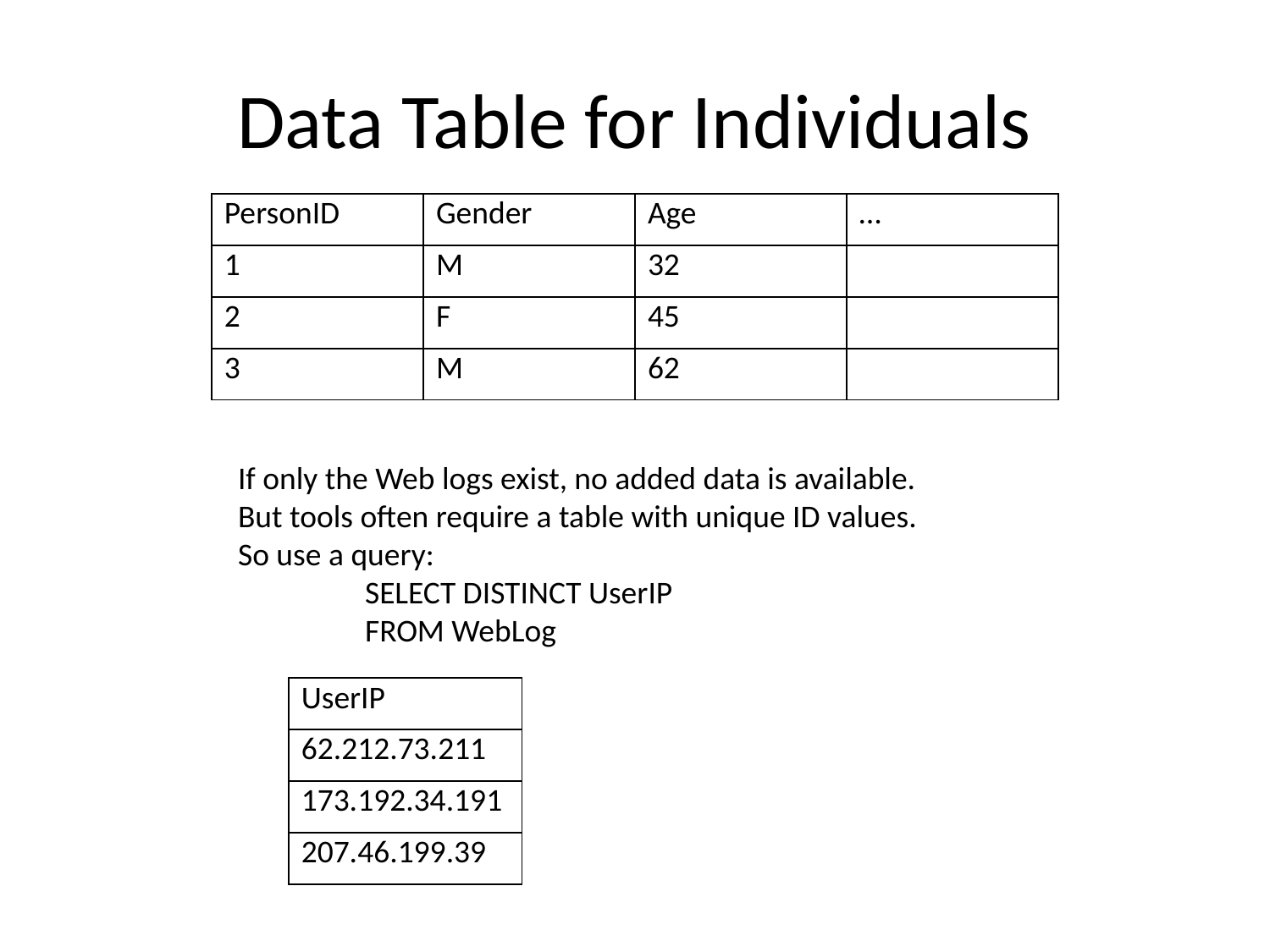

# Data Table for Individuals
| PersonID | Gender | Age | … |
| --- | --- | --- | --- |
| 1 | M | 32 |  |
| 2 | F | 45 |  |
| 3 | M | 62 |  |
If only the Web logs exist, no added data is available.
But tools often require a table with unique ID values.
So use a query:
	SELECT DISTINCT UserIP
	FROM WebLog
| UserIP |
| --- |
| 62.212.73.211 |
| 173.192.34.191 |
| 207.46.199.39 |